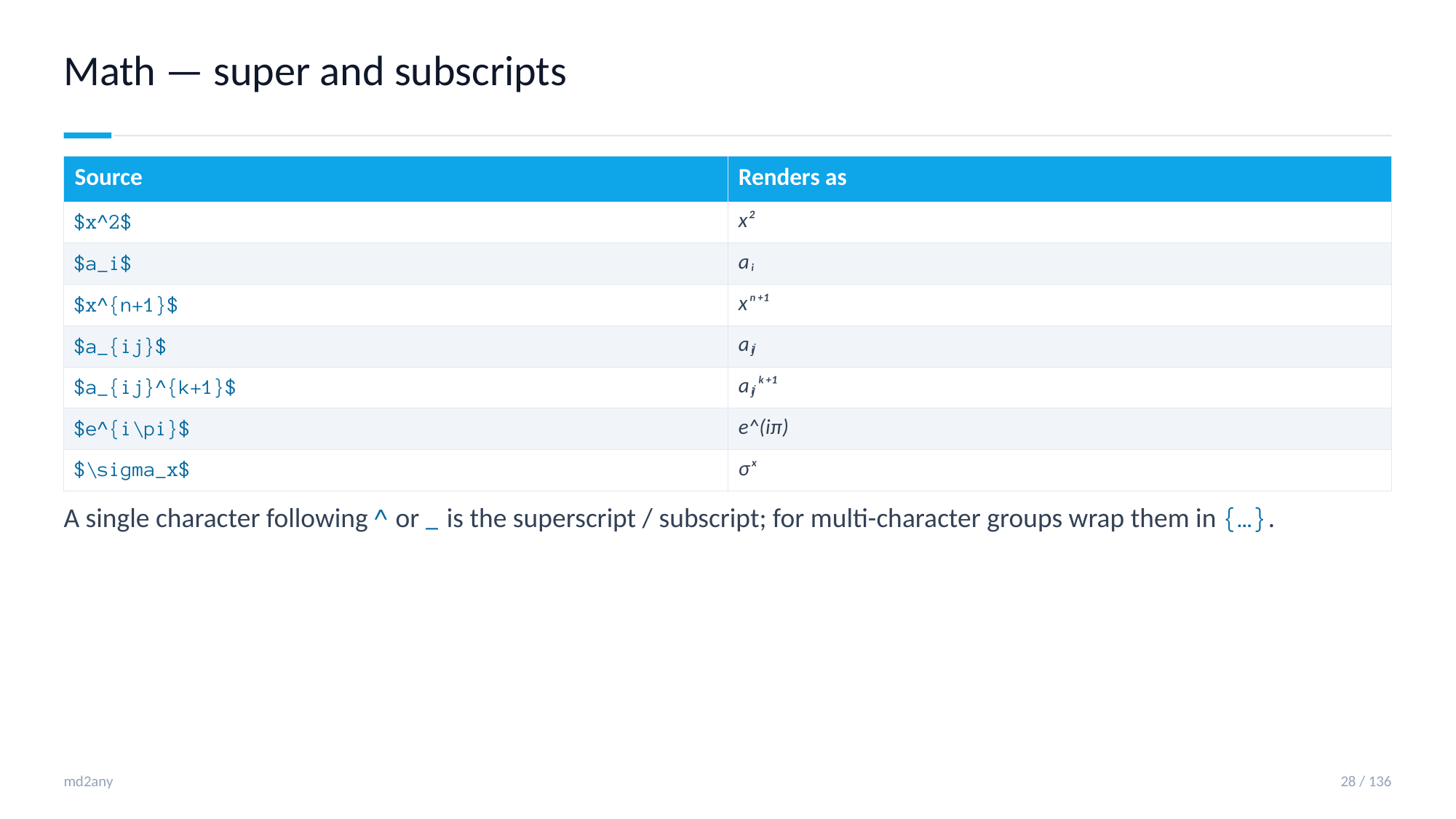

Math — super and subscripts

| Source | Renders as |
| --- | --- |
| $x^2$ | x² |
| $a\_i$ | aᵢ |
| $x^{n+1}$ | xⁿ⁺¹ |
| $a\_{ij}$ | aᵢⱼ |
| $a\_{ij}^{k+1}$ | aᵢⱼᵏ⁺¹ |
| $e^{i\pi}$ | e^(iπ) |
| $\sigma\_x$ | σₓ |
A single character following ^ or _ is the superscript / subscript; for multi-character groups wrap them in {…}.
md2any
28 / 136